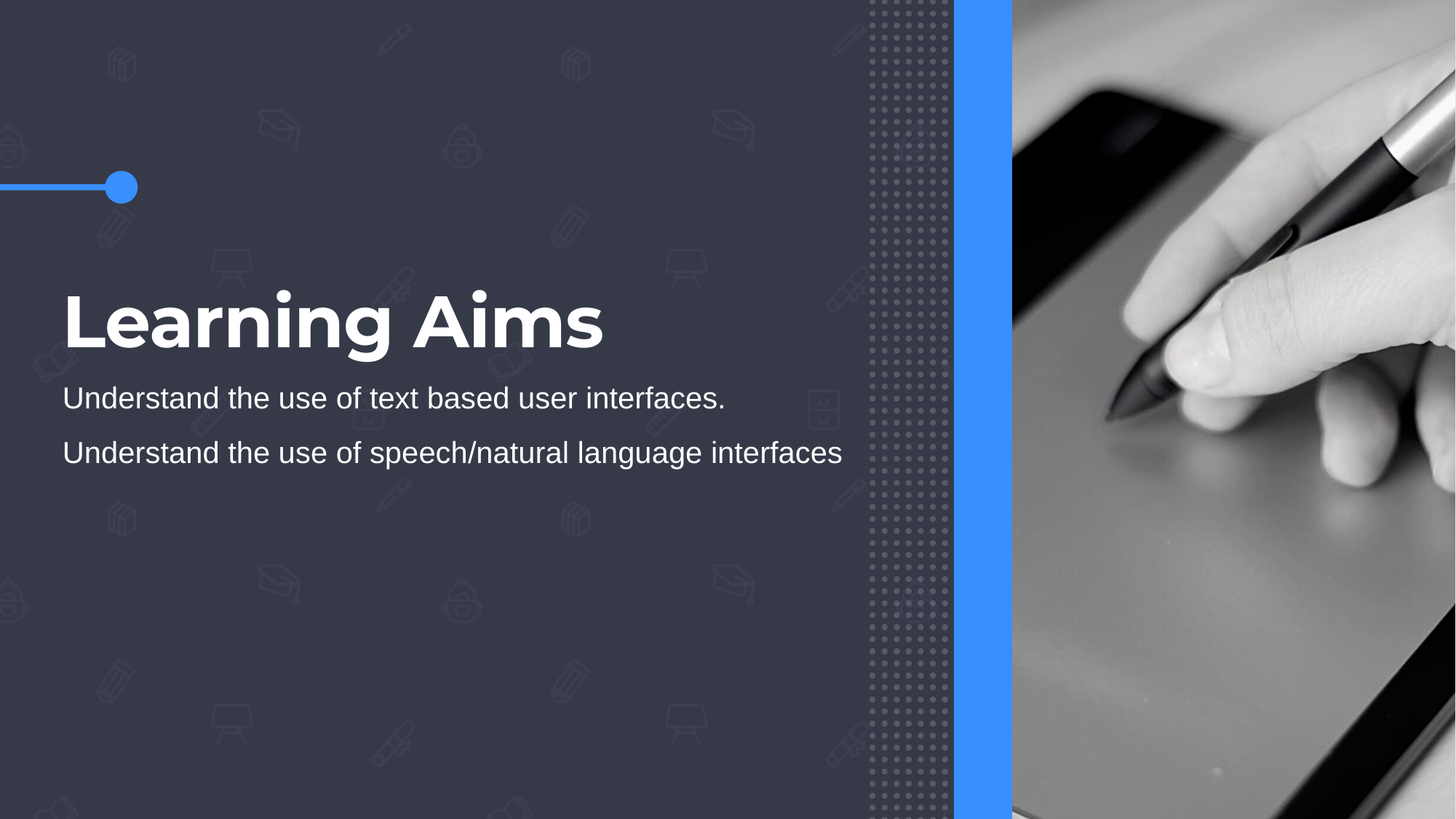

# Learning Aims
Understand the use of text based user interfaces.
Understand the use of speech/natural language interfaces